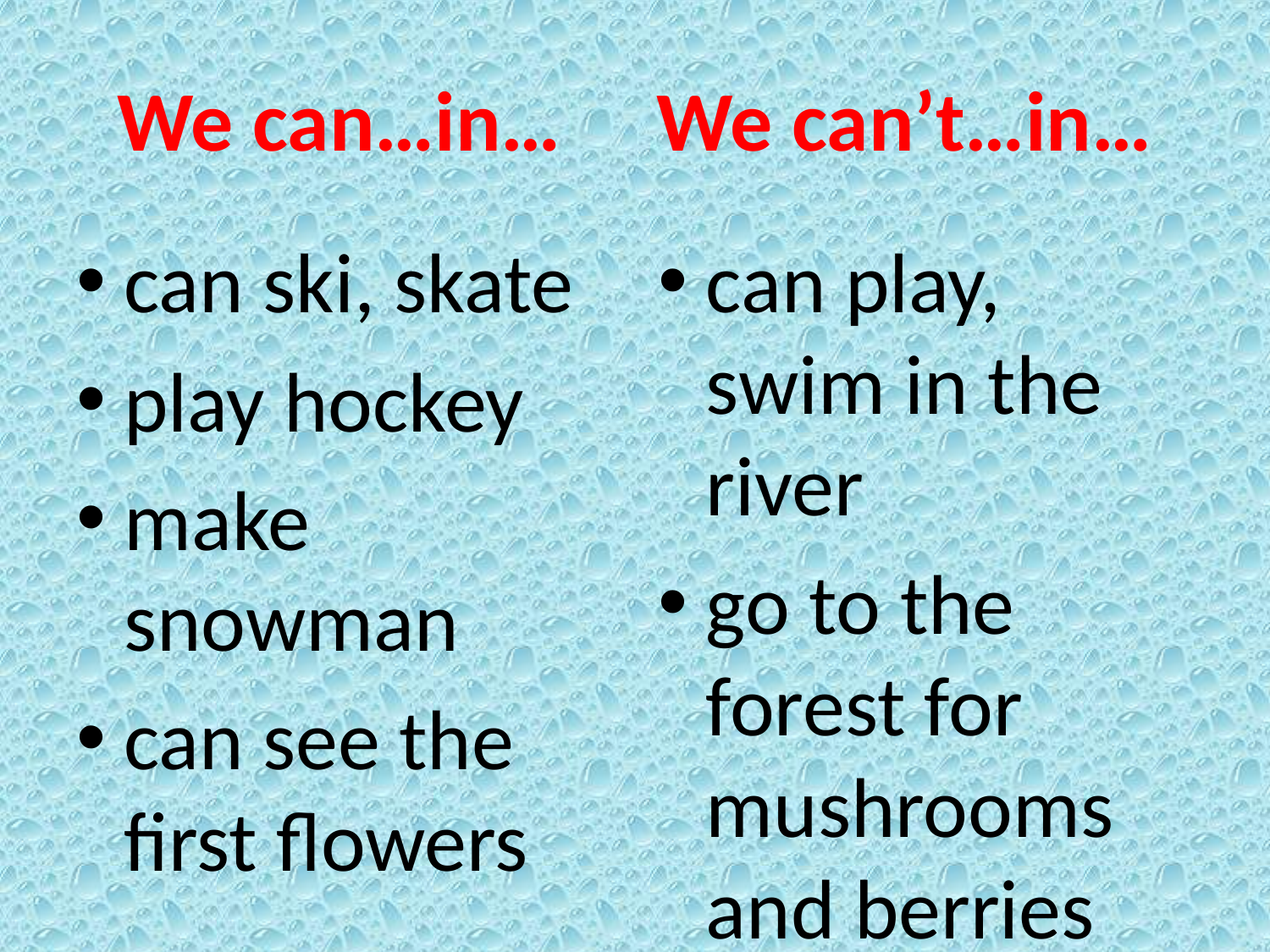

# We can…in…     We can’t…in…
can ski, skate
play hockey
make snowman
can see the first flowers

can play, swim in the river
go to the forest for mushrooms and berries